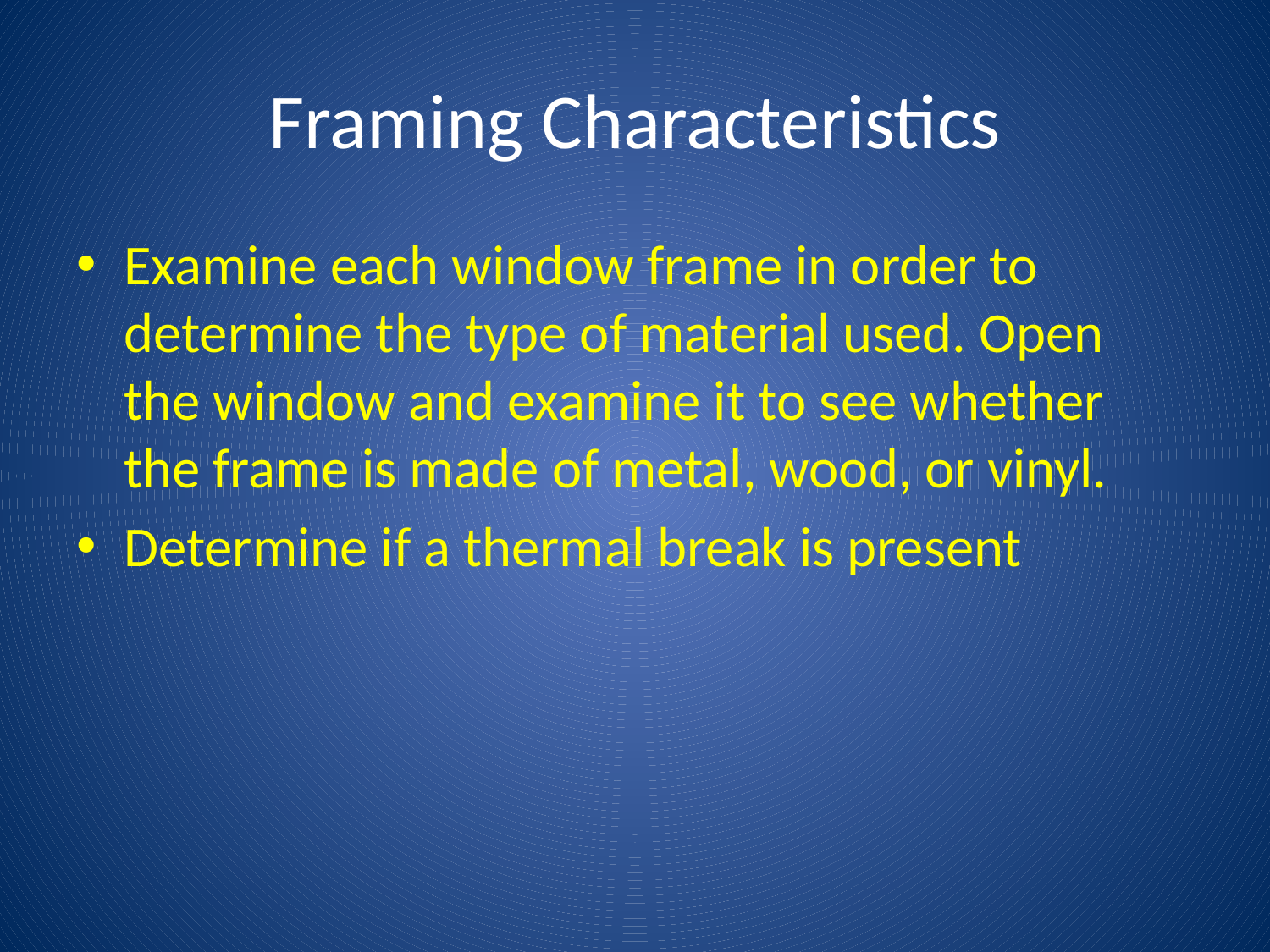

# Framing Characteristics
Examine each window frame in order to determine the type of material used. Open the window and examine it to see whether the frame is made of metal, wood, or vinyl.
Determine if a thermal break is present